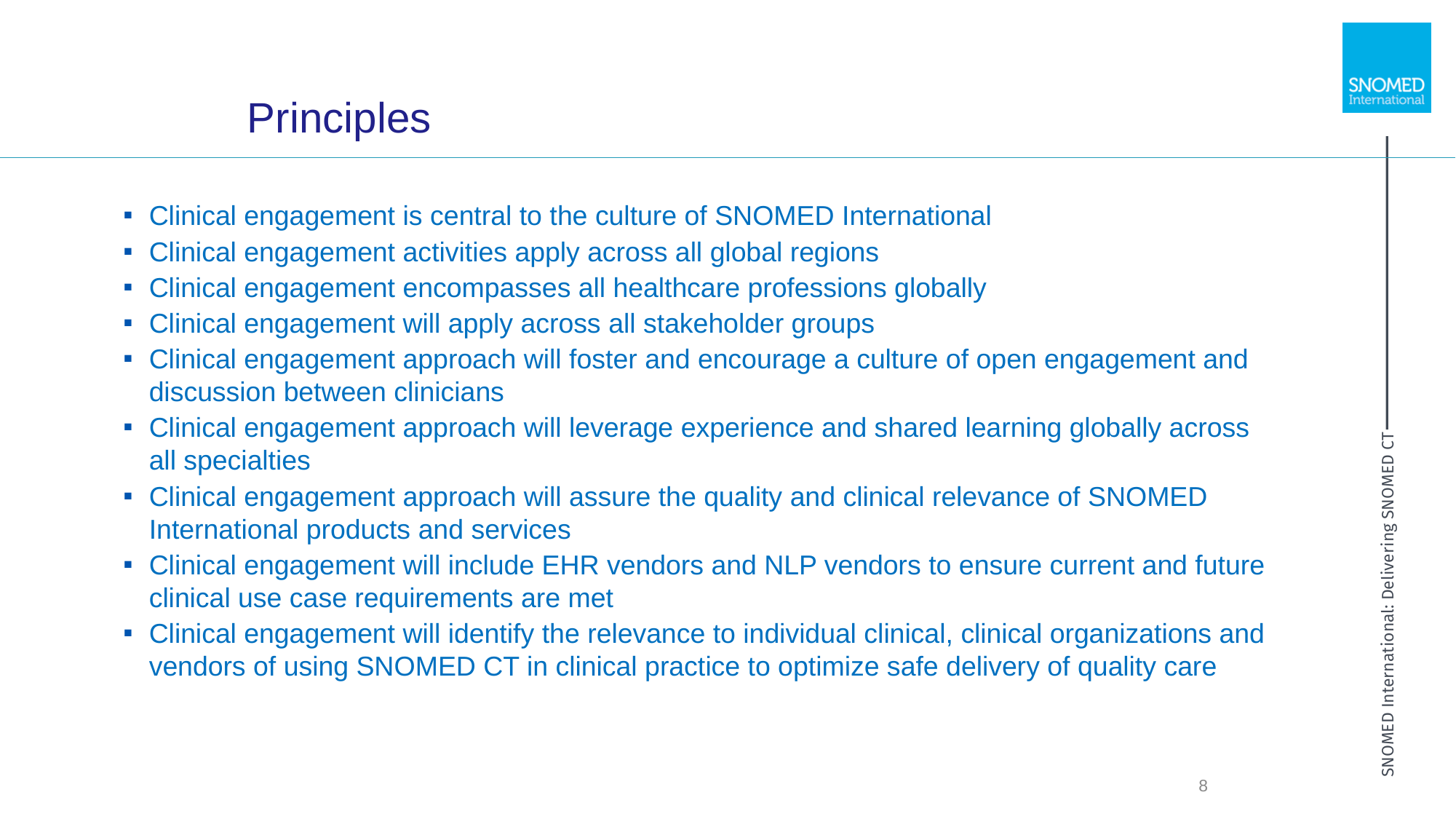

# Principles

Clinical engagement is central to the culture of SNOMED International
Clinical engagement activities apply across all global regions
Clinical engagement encompasses all healthcare professions globally
Clinical engagement will apply across all stakeholder groups
Clinical engagement approach will foster and encourage a culture of open engagement and discussion between clinicians
Clinical engagement approach will leverage experience and shared learning globally across all specialties
Clinical engagement approach will assure the quality and clinical relevance of SNOMED International products and services
Clinical engagement will include EHR vendors and NLP vendors to ensure current and future clinical use case requirements are met
Clinical engagement will identify the relevance to individual clinical, clinical organizations and vendors of using SNOMED CT in clinical practice to optimize safe delivery of quality care

8